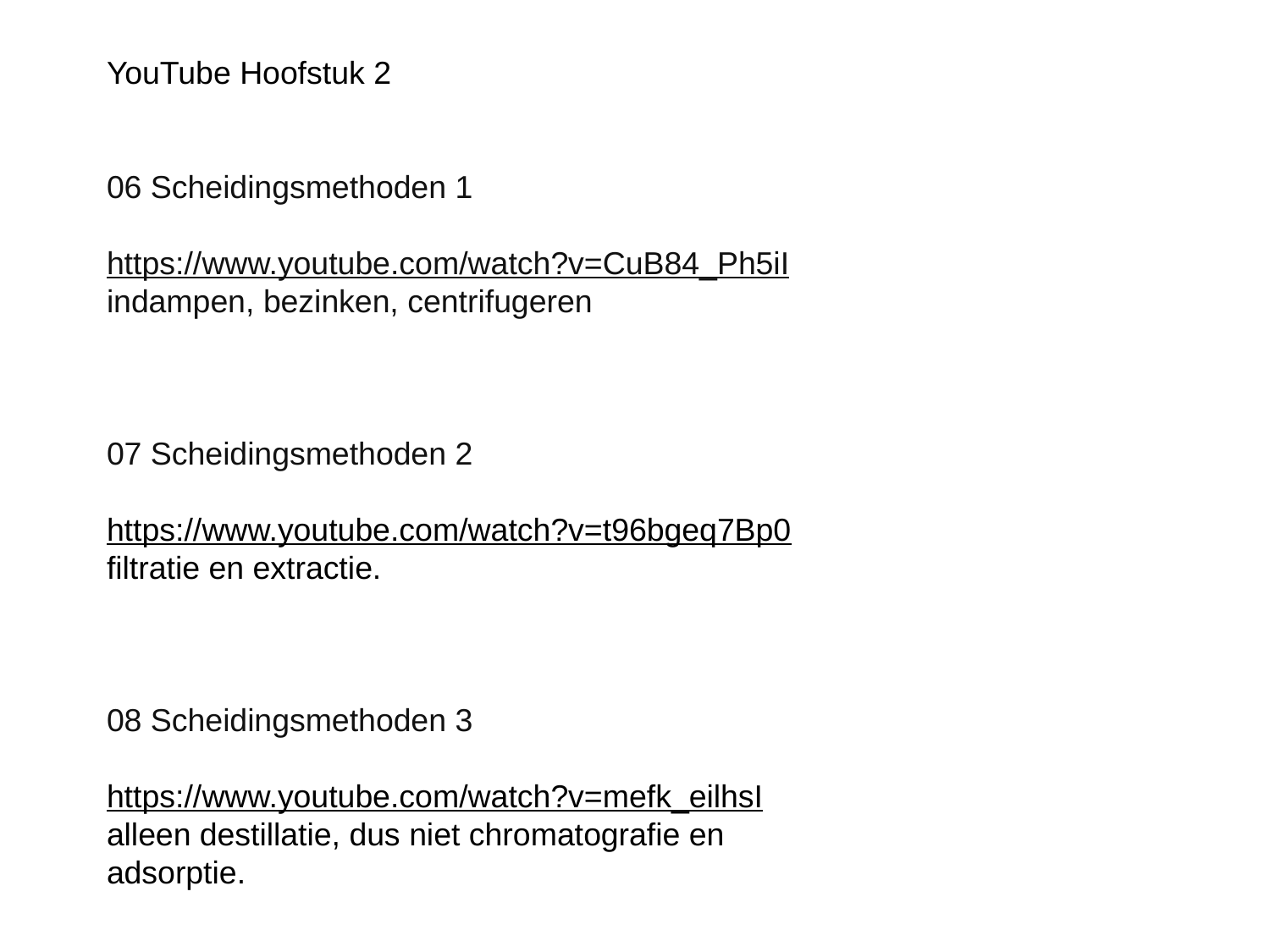

YouTube Hoofstuk 2

06 Scheidingsmethoden 1

https://www.youtube.com/watch?v=CuB84_Ph5iI    indampen, bezinken, centrifugeren

07 Scheidingsmethoden 2

https://www.youtube.com/watch?v=t96bgeq7Bp0   filtratie en extractie.

08 Scheidingsmethoden 3

https://www.youtube.com/watch?v=mefk_eilhsI   alleen destillatie, dus niet chromatografie en adsorptie.